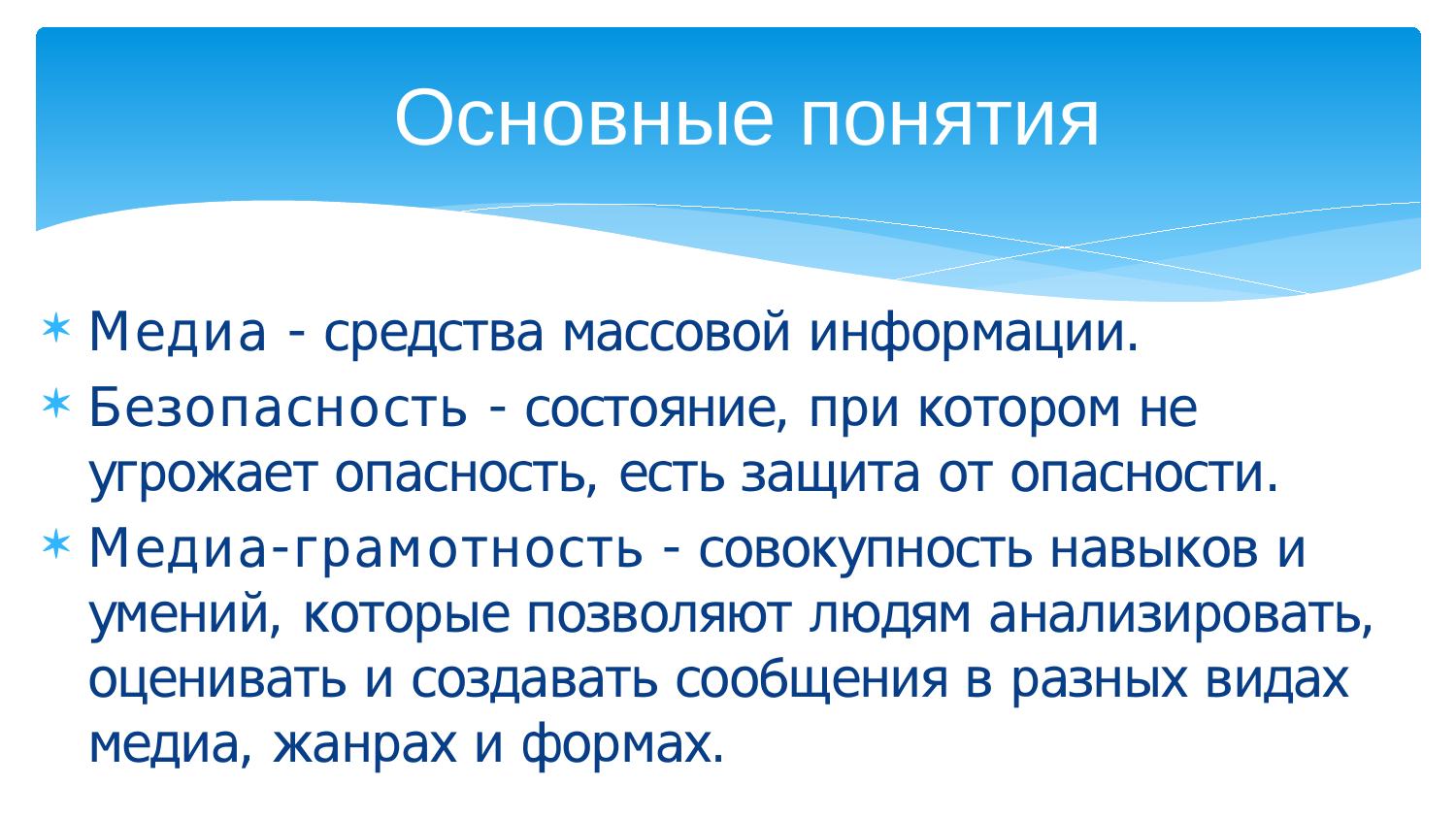

# Основные понятия
Медиа - средства массовой информации.
Безопасность - состояние, при котором не угрожает опасность, есть защита от опасности.
Медиа-грамотность - совокупность навыков и умений, которые позволяют людям анализировать, оценивать и создавать сообщения в разных видах медиа, жанрах и формах.